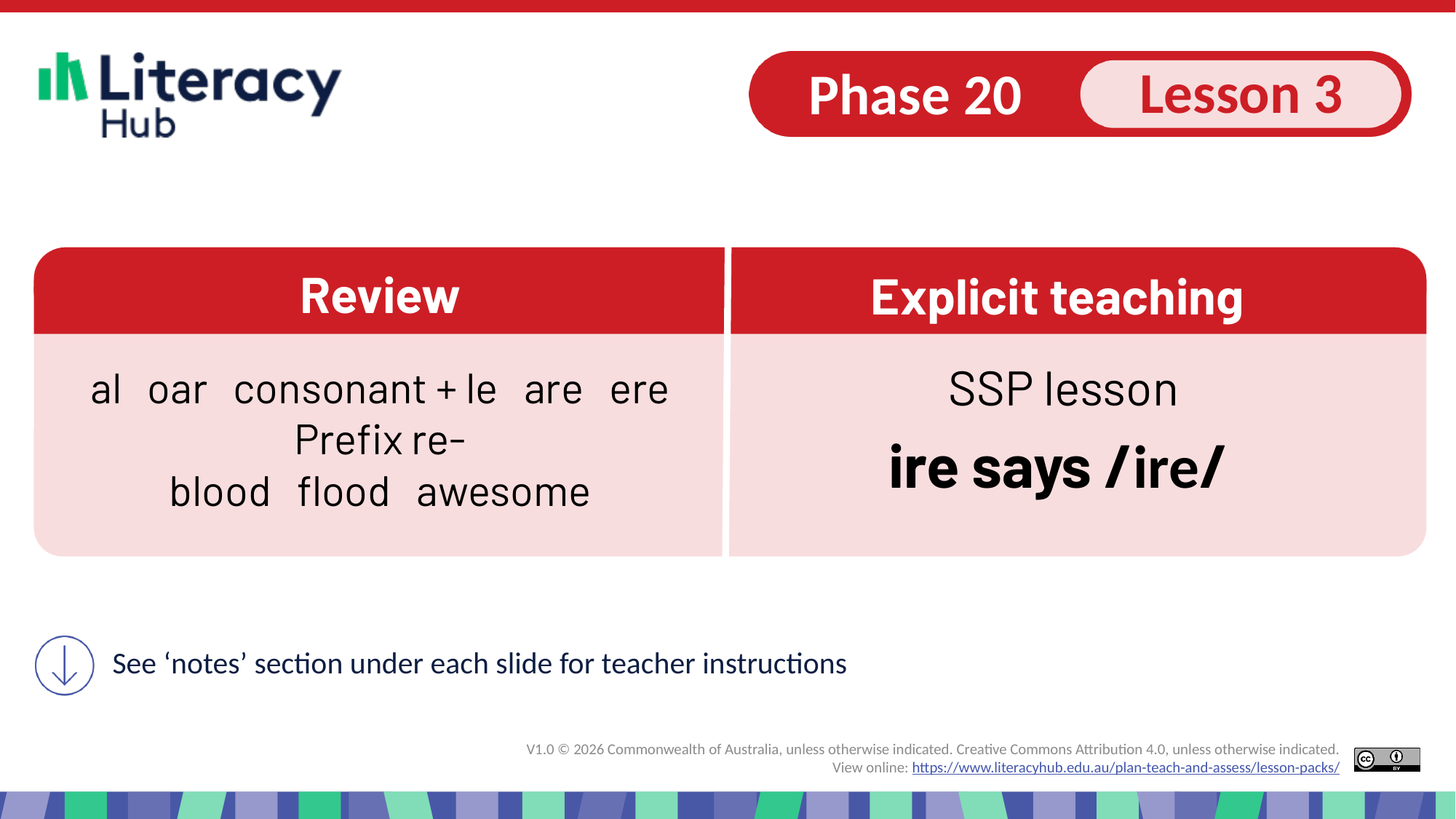

Slide 1 Explicit teaching Phase 20 lesson 3 ire
al   oar   consonant + le   are   ere
Prefix re-
blood   flood   awesome

ire says /ire/